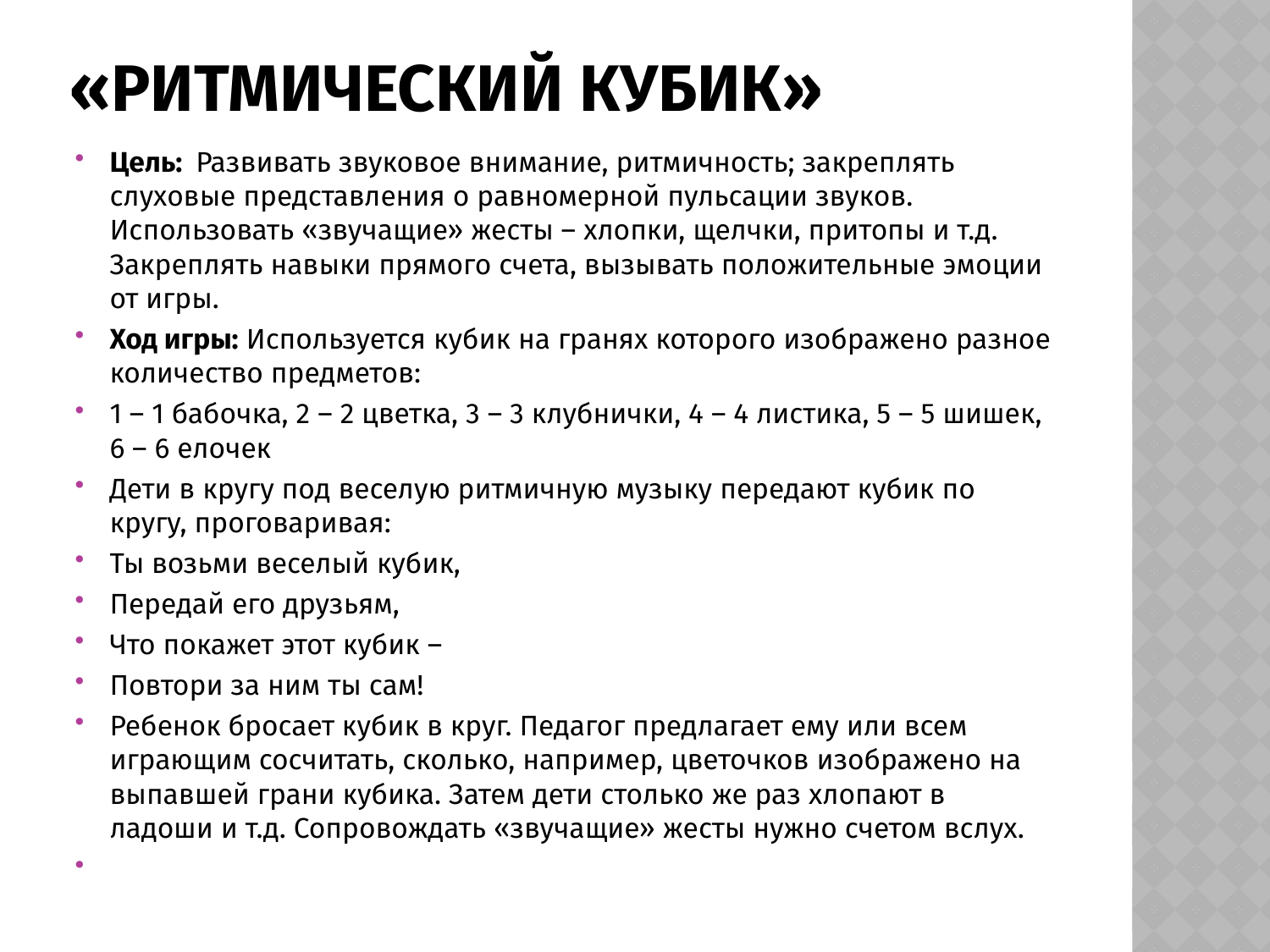

# «Ритмический кубик»
Цель:  Развивать звуковое внимание, ритмичность; закреплять слуховые представления о равномерной пульсации звуков. Использовать «звучащие» жесты – хлопки, щелчки, притопы и т.д. Закреплять навыки прямого счета, вызывать положительные эмоции от игры.
Ход игры: Используется кубик на гранях которого изображено разное количество предметов:
1 – 1 бабочка, 2 – 2 цветка, 3 – 3 клубнички, 4 – 4 листика, 5 – 5 шишек, 6 – 6 елочек
Дети в кругу под веселую ритмичную музыку передают кубик по кругу, проговаривая:
Ты возьми веселый кубик,
Передай его друзьям,
Что покажет этот кубик –
Повтори за ним ты сам!
Ребенок бросает кубик в круг. Педагог предлагает ему или всем играющим сосчитать, сколько, например, цветочков изображено на выпавшей грани кубика. Затем дети столько же раз хлопают в ладоши и т.д. Сопровождать «звучащие» жесты нужно счетом вслух.